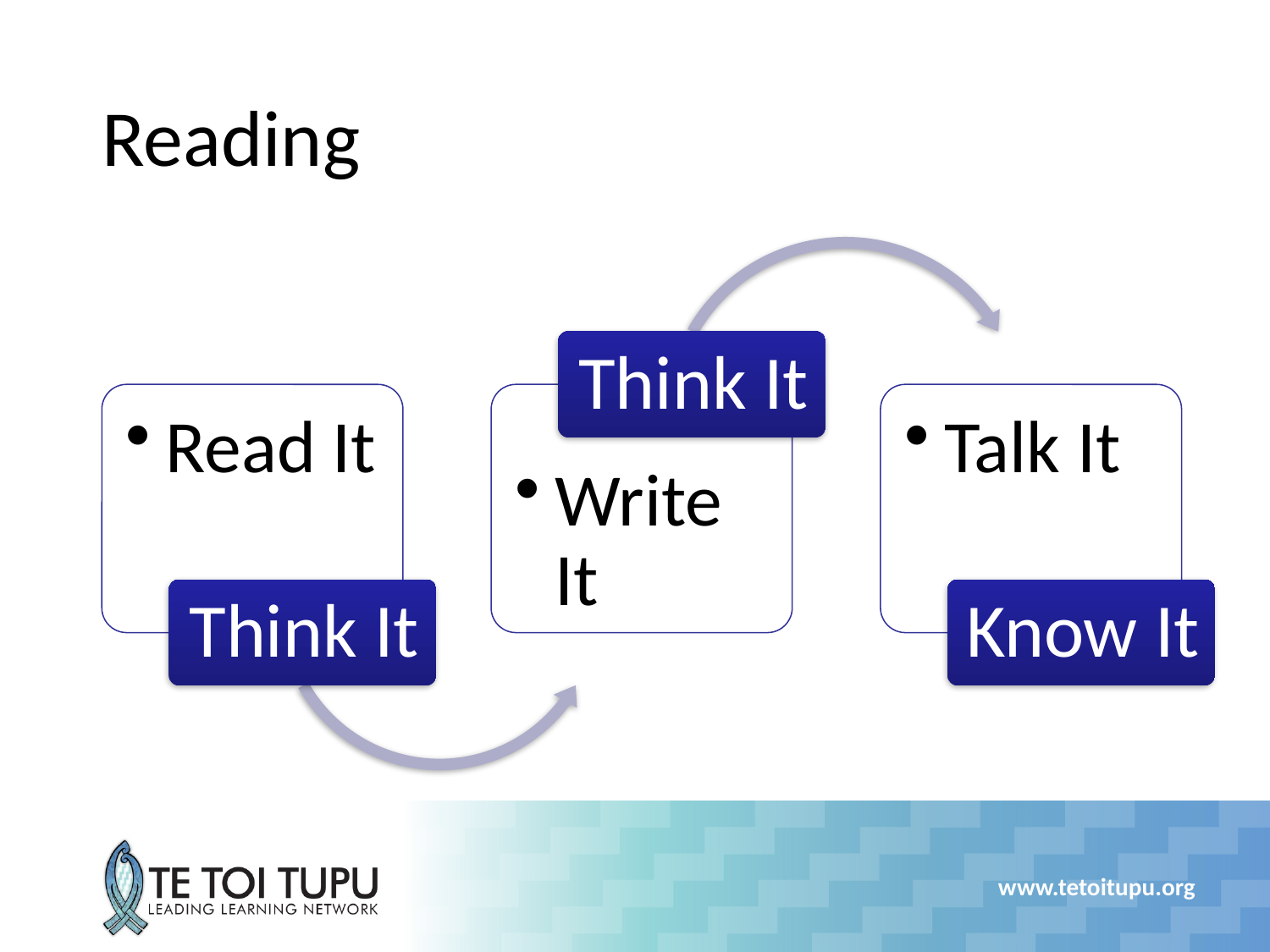

# Reading
Read It
Think It
Write It
Think It
Talk It
Know It